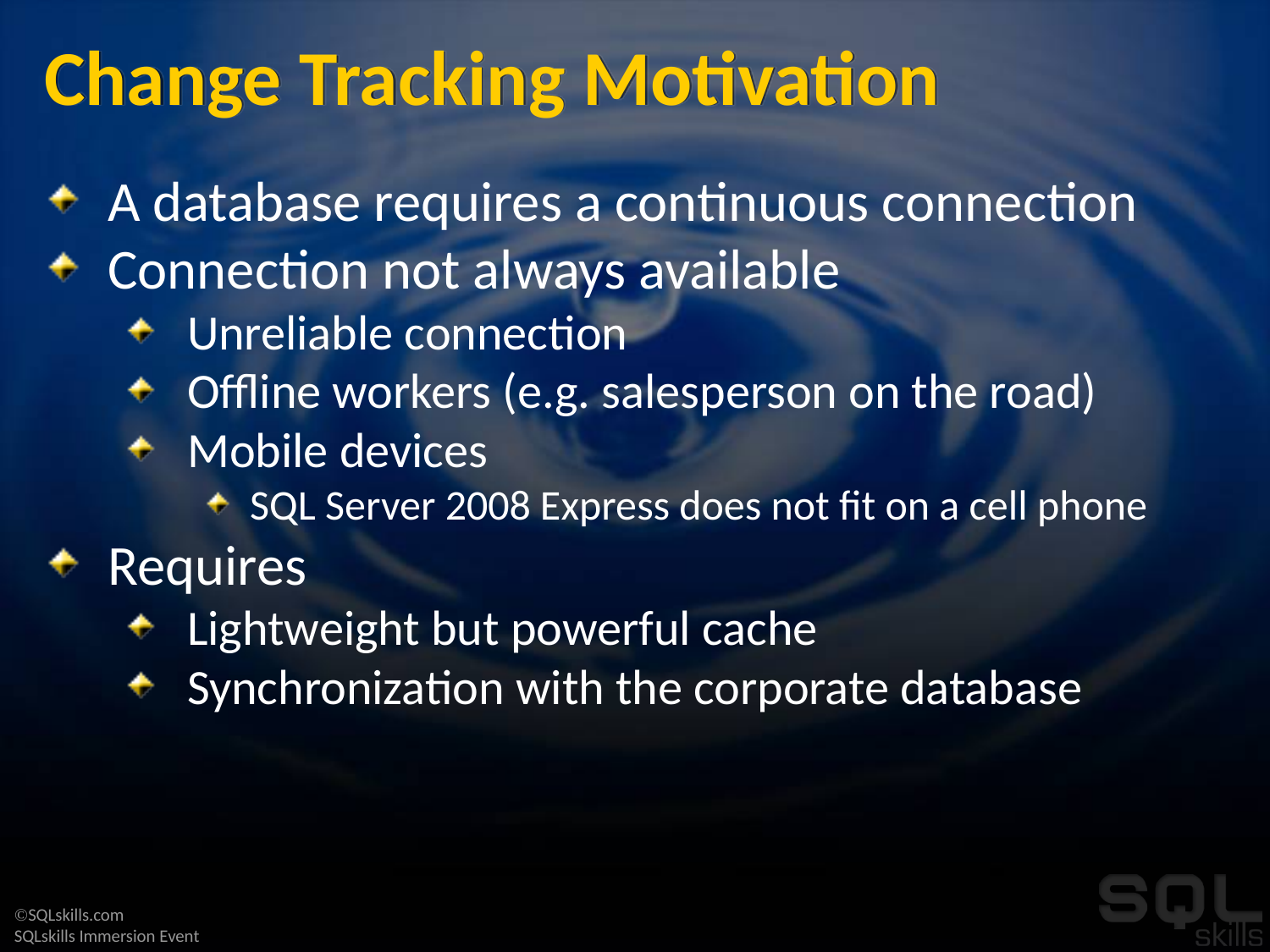

# Change Tracking Motivation
A database requires a continuous connection
Connection not always available
Unreliable connection
Offline workers (e.g. salesperson on the road)
Mobile devices
SQL Server 2008 Express does not fit on a cell phone
Requires
Lightweight but powerful cache
Synchronization with the corporate database